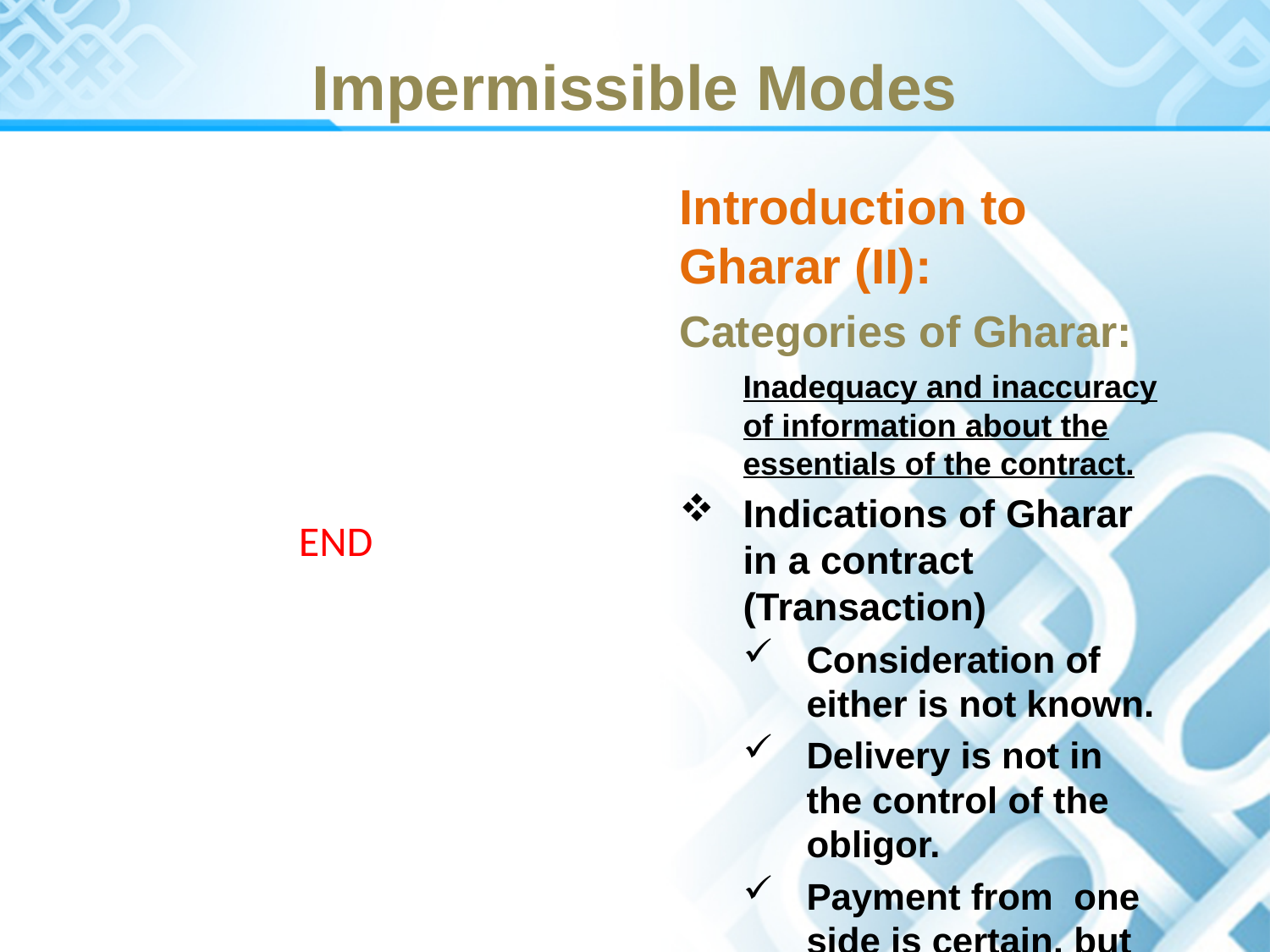

Impermissible Modes
Introduction to Gharar (II):
Categories of Gharar:
	Inadequacy and inaccuracy of information about the essentials of the contract.
Indications of Gharar in a contract (Transaction)
Consideration of either is not known.
Delivery is not in the control of the obligor.
Payment from  one side is certain, but from the other side is contingent.
END